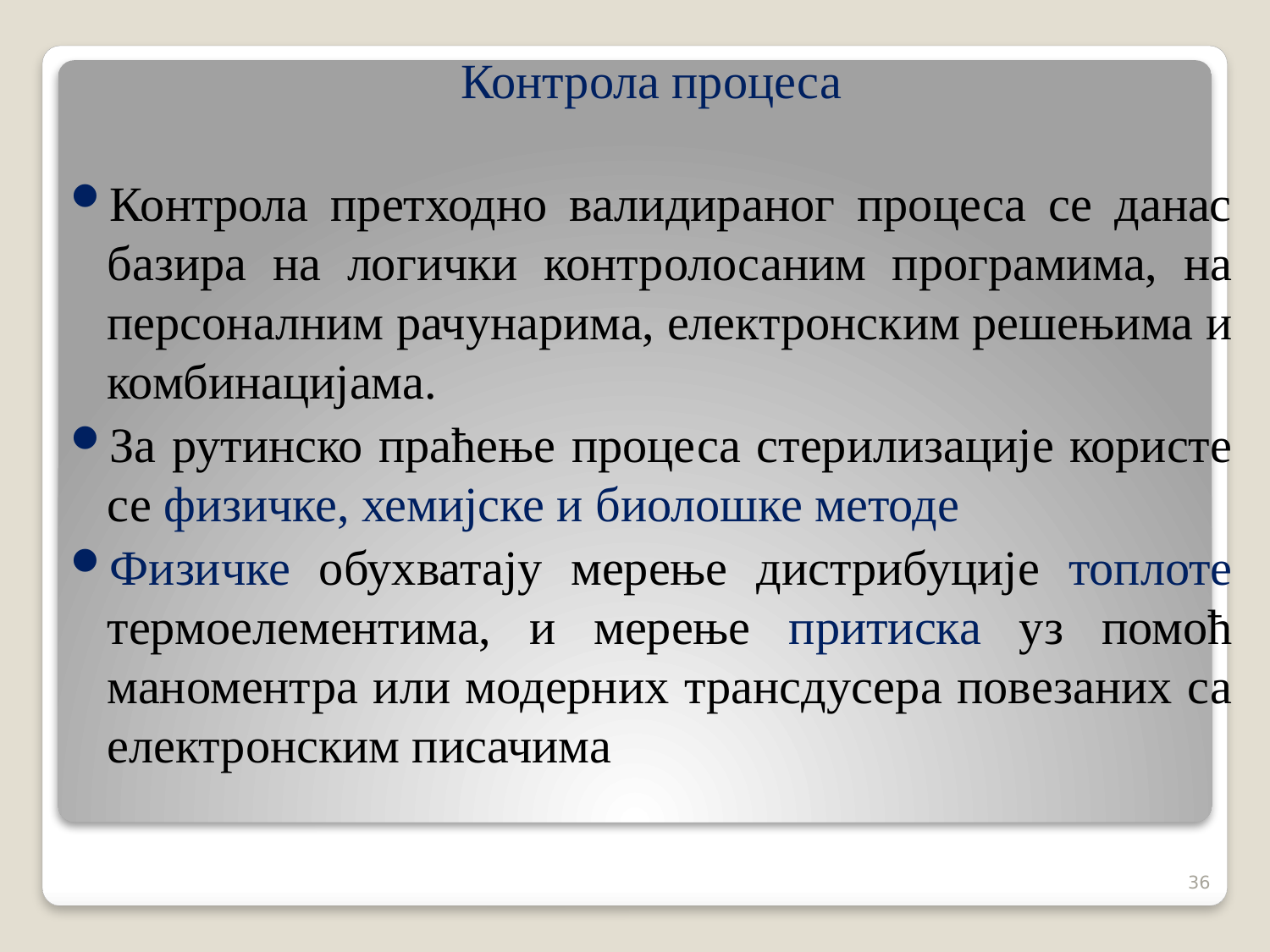

Контрола процеса
Контрола претходно валидираног процеса се данас базира на логички контролосаним програмима, на персоналним рачунарима, електронским решењима и комбинацијама.
За рутинско праћење процеса стерилизације користе се физичке, хемијске и биолошке методе
Физичке обухватају мерење дистрибуције топлоте термоелементима, и мерење притиска уз помоћ маноментра или модерних трансдусера повезаних са електронским писачима
36